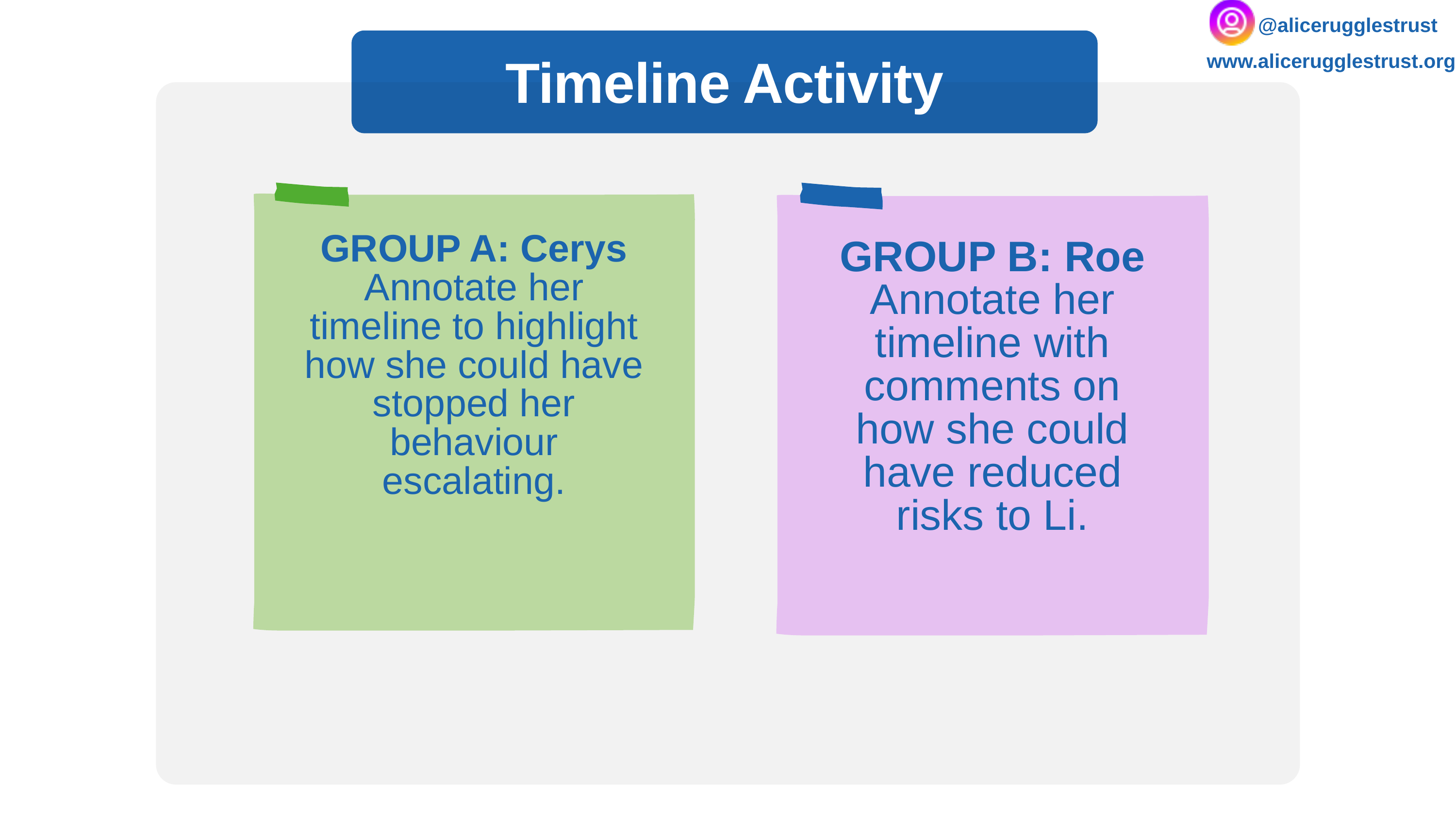

@alicerugglestrust

Timeline Activity
www.alicerugglestrust.org

GROUP A: Cerys
Annotate her timeline to highlight how she could have stopped her behaviour escalating.

GROUP B: Roe
Annotate her timeline with comments on how she could have reduced risks to Li.